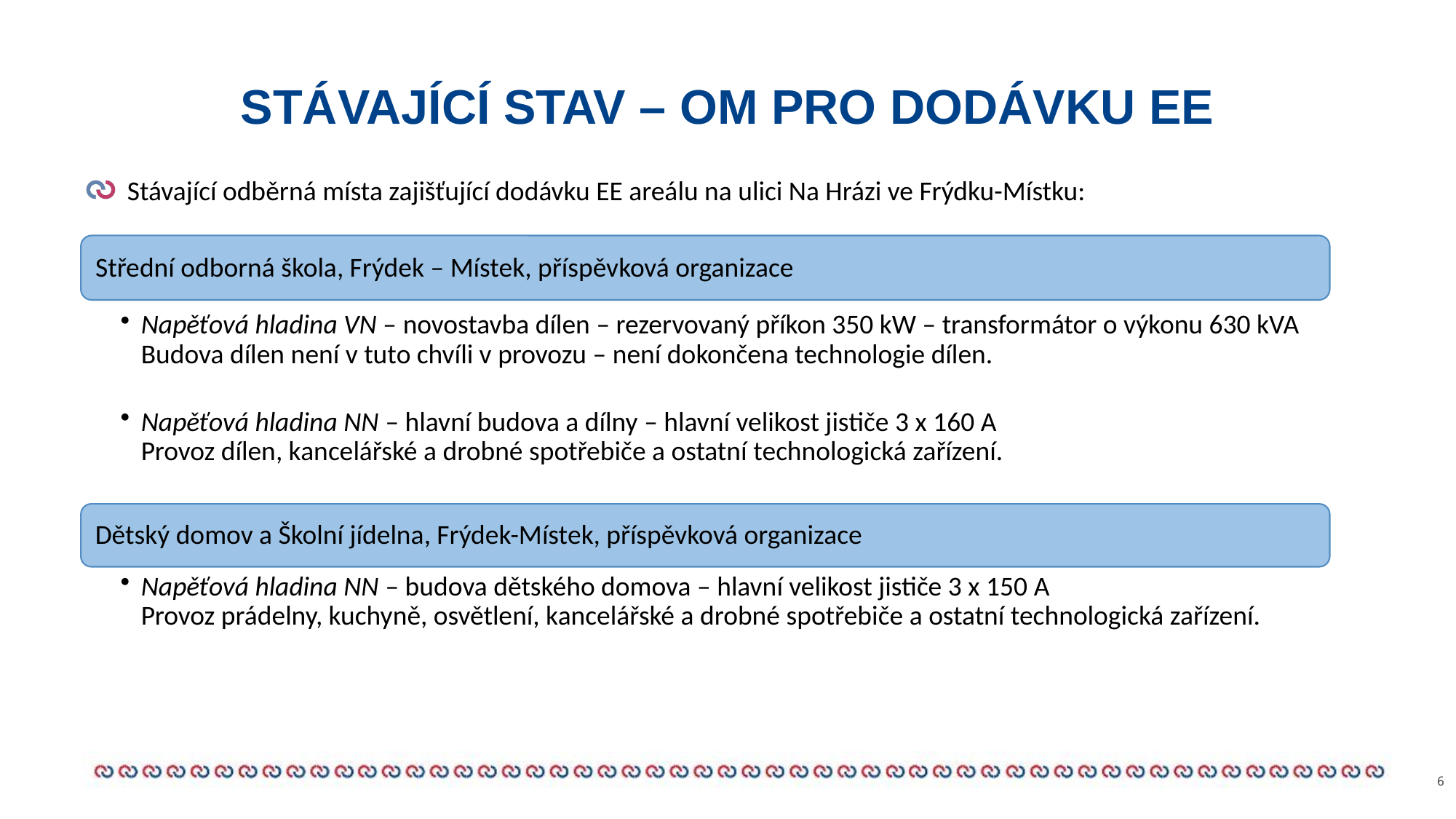

# STÁVAJÍCÍ STAV – OM PRO DODÁVKU EE
Stávající odběrná místa zajišťující dodávku EE areálu na ulici Na Hrázi ve Frýdku-Místku:
Střední odborná škola, Frýdek – Místek, příspěvková organizace
Napěťová hladina VN – novostavba dílen – rezervovaný příkon 350 kW – transformátor o výkonu 630 kVA
Budova dílen není v tuto chvíli v provozu – není dokončena technologie dílen.
Napěťová hladina NN – hlavní budova a dílny – hlavní velikost jističe 3 x 160 A
Provoz dílen, kancelářské a drobné spotřebiče a ostatní technologická zařízení.

Dětský domov a Školní jídelna, Frýdek-Místek, příspěvková organizace
Napěťová hladina NN – budova dětského domova – hlavní velikost jističe 3 x 150 A
Provoz prádelny, kuchyně, osvětlení, kancelářské a drobné spotřebiče a ostatní technologická zařízení.
6